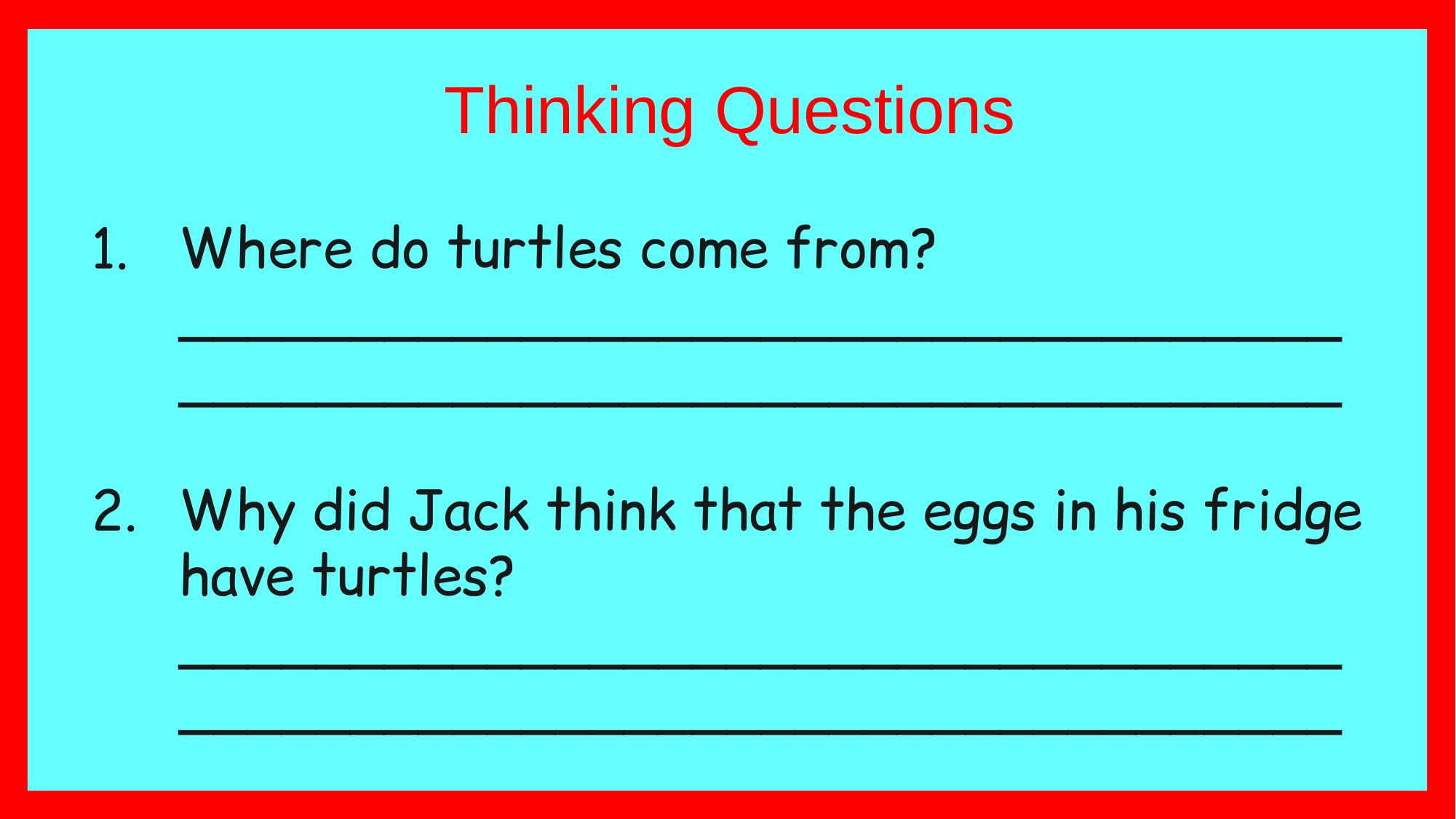

Thinking Questions

Where do turtles come from? ____________________________________________________________________

Why did Jack think that the eggs in his fridge have turtles? ____________________________________________________________________